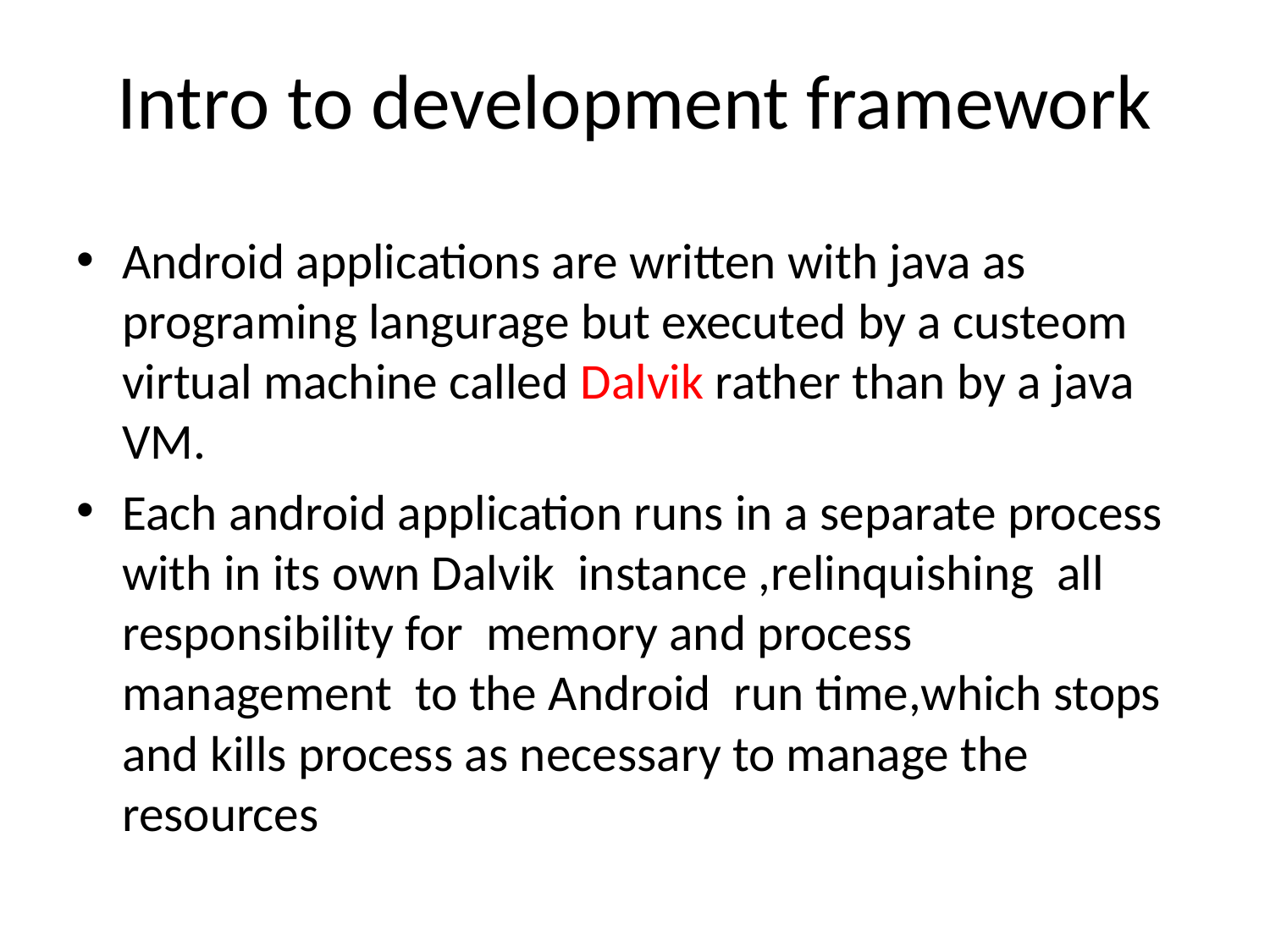

# Intro to development framework
Android applications are written with java as programing langurage but executed by a custeom virtual machine called Dalvik rather than by a java VM.
Each android application runs in a separate process with in its own Dalvik  instance ,relinquishing  all responsibility for  memory and process management  to the Android  run time,which stops and kills process as necessary to manage the  resources